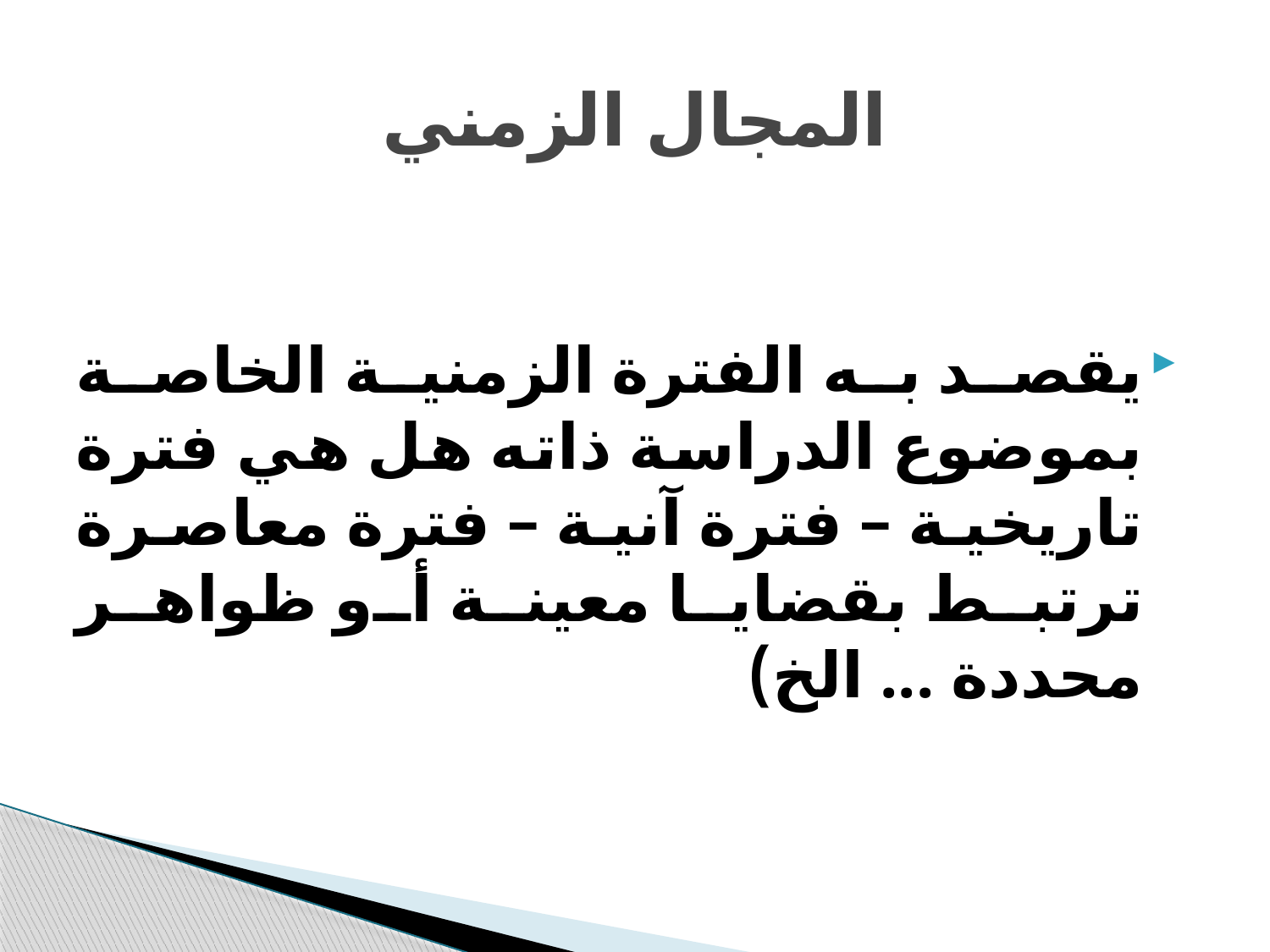

# المجال الزمني
يقصد به الفترة الزمنية الخاصة بموضوع الدراسة ذاته هل هي فترة تاريخية – فترة آنية – فترة معاصرة ترتبط بقضايا معينة أو ظواهر محددة ... الخ)